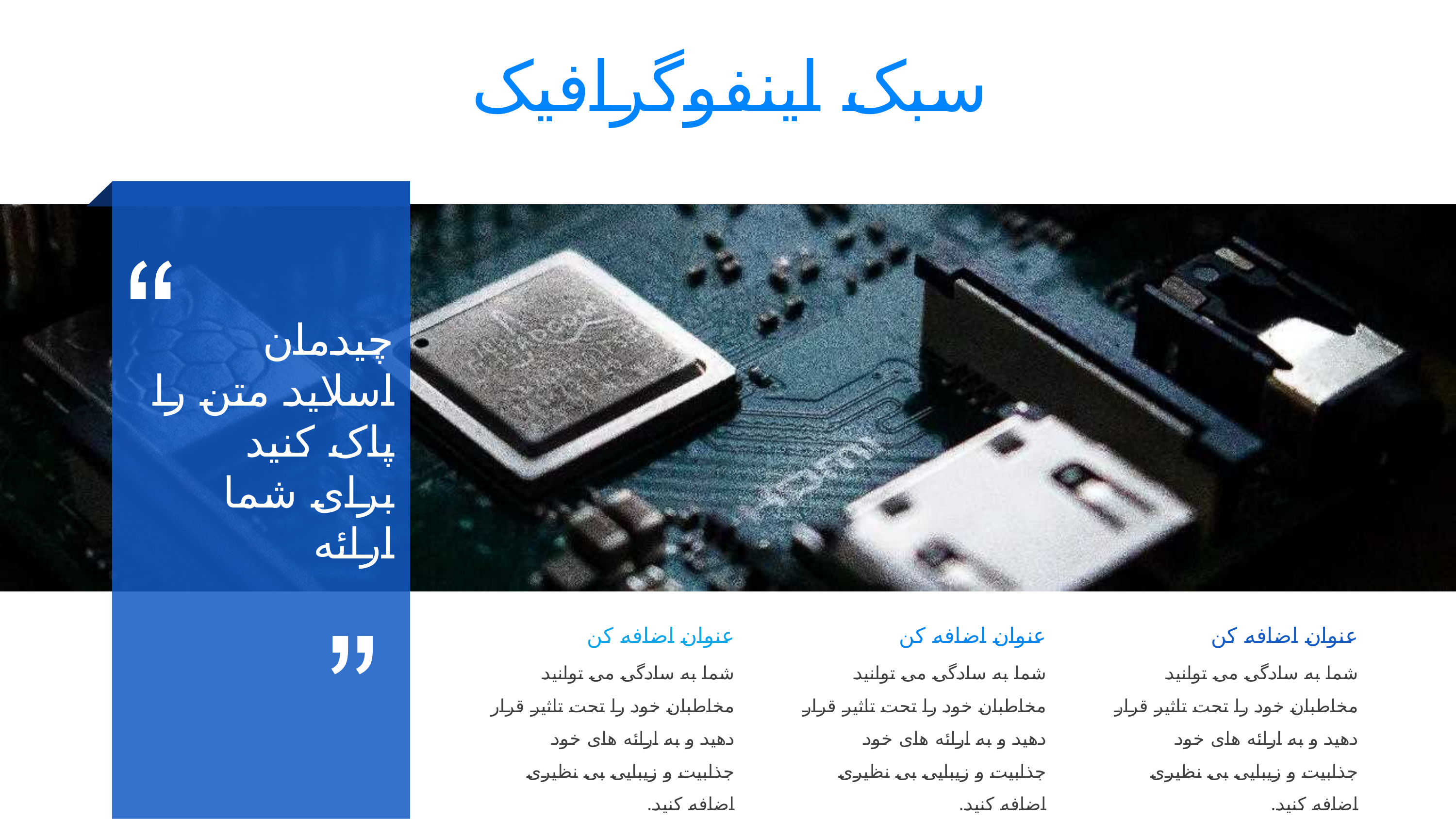

سبک اینفوگرافیک

چیدمان
اسلاید متن را پاک کنید
برای شما
ارائه
عنوان اضافه کن
عنوان اضافه کن
عنوان اضافه کن

شما به سادگی می توانید مخاطبان خود را تحت تاثیر قرار دهید و به ارائه های خود جذابیت و زیبایی بی نظیری اضافه کنید.
شما به سادگی می توانید مخاطبان خود را تحت تاثیر قرار دهید و به ارائه های خود جذابیت و زیبایی بی نظیری اضافه کنید.
شما به سادگی می توانید مخاطبان خود را تحت تاثیر قرار دهید و به ارائه های خود جذابیت و زیبایی بی نظیری اضافه کنید.